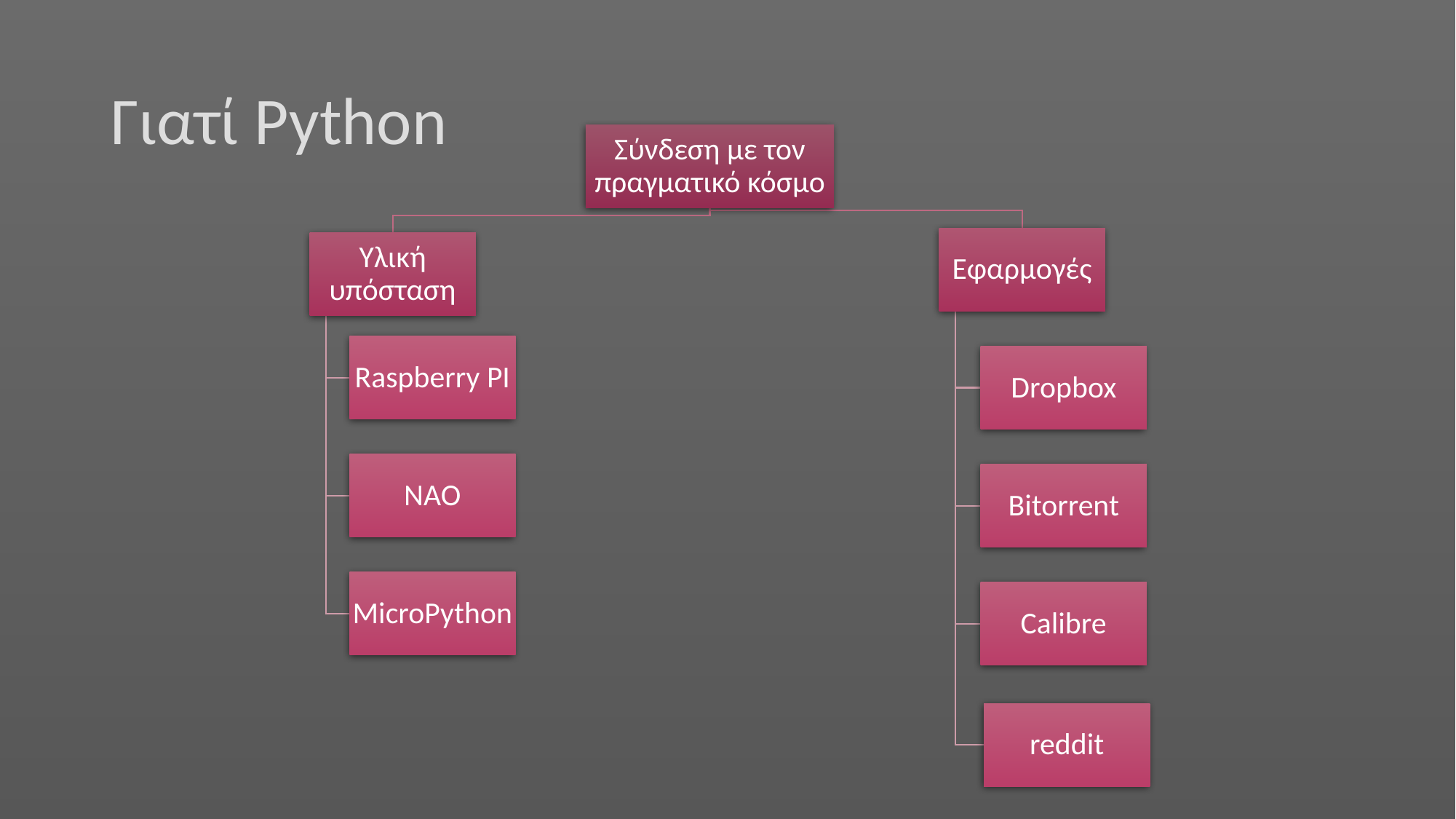

# Γιατί Python
Σύνδεση με τον πραγματικό κόσμο
Yλική υπόσταση
Raspberry PI
NAO
MicroPython
Εφαρμογές
Dropbox
Bitorrent
Calibre
reddit